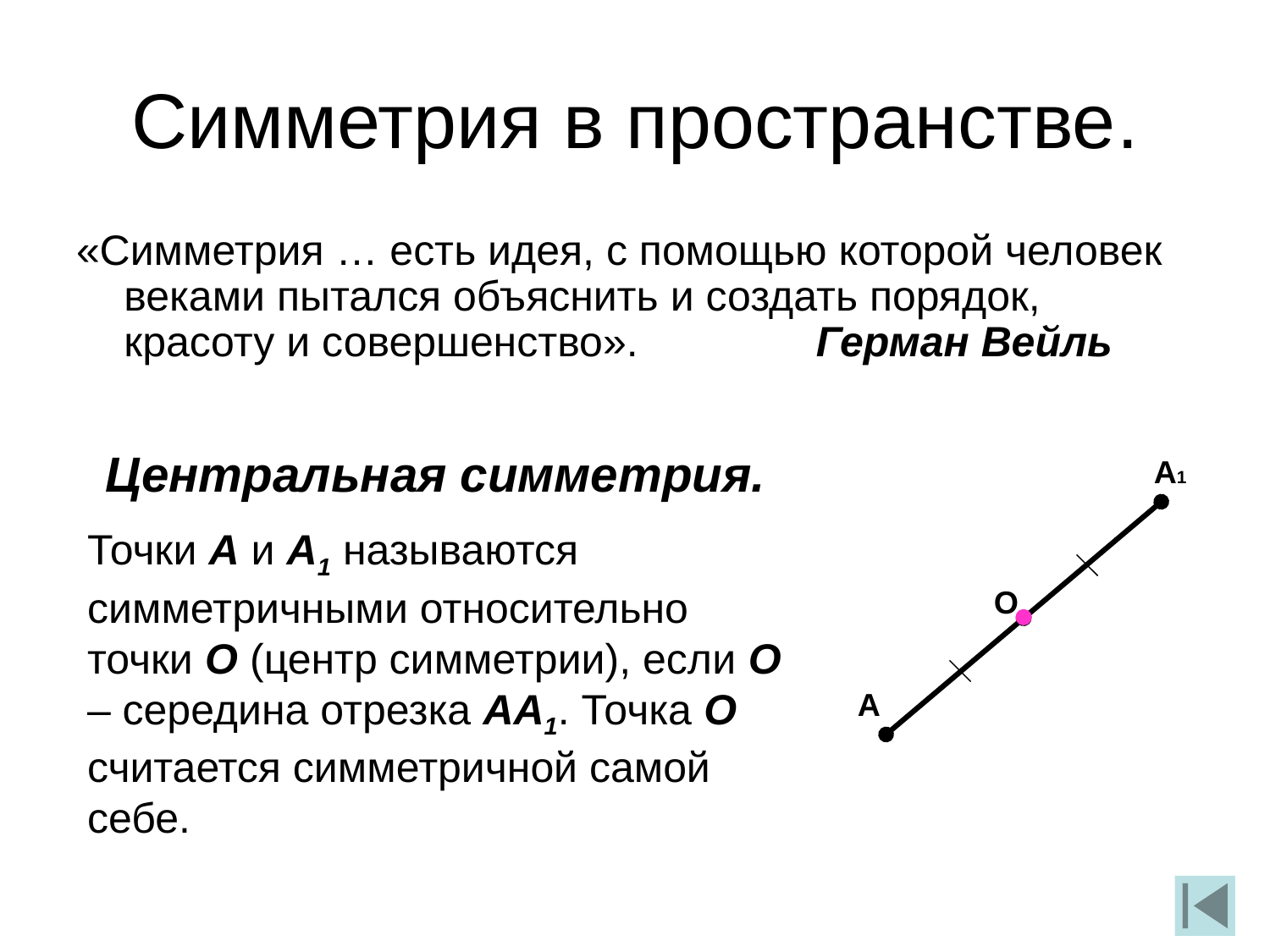

# Симметрия в пространстве.
«Симметрия … есть идея, с помощью которой человек веками пытался объяснить и создать порядок, красоту и совершенство».               Герман Вейль
Центральная симметрия.
Точки А и А1 называются симметричными относительно точки О (центр симметрии), если О – середина отрезка АА1. Точка О считается симметричной самой себе.
А1

О

А